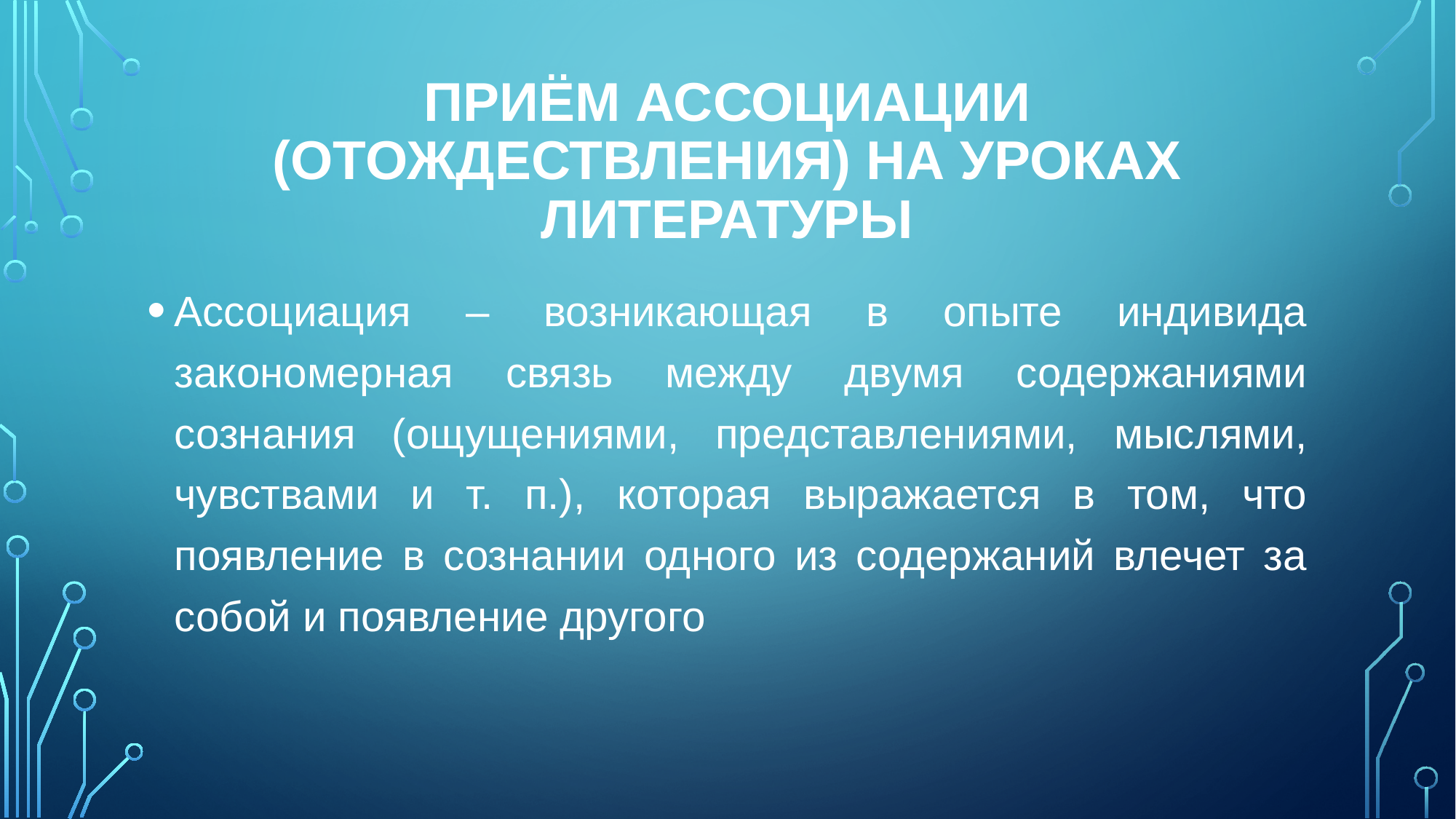

# Приём ассоциации (отождествления) на уроках литературы
Ассоциация – возникающая в опыте индивида закономерная связь между двумя содержаниями сознания (ощущениями, представлениями, мыслями, чувствами и т. п.), которая выражается в том, что появление в сознании одного из содержаний влечет за собой и появление другого